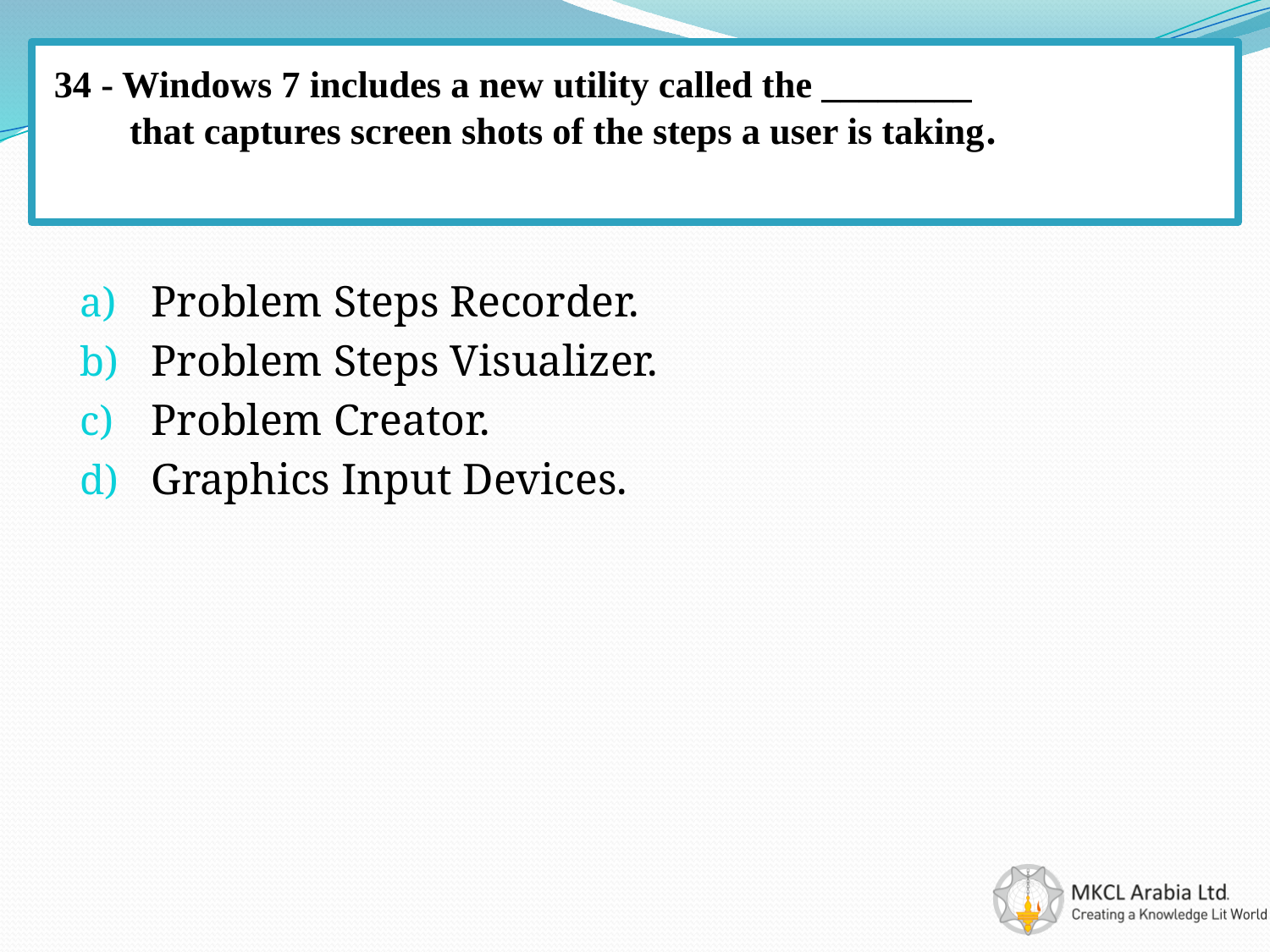

# 34 - Windows 7 includes a new utility called the ________ that captures screen shots of the steps a user is taking.
Problem Steps Recorder.
Problem Steps Visualizer.
Problem Creator.
Graphics Input Devices.